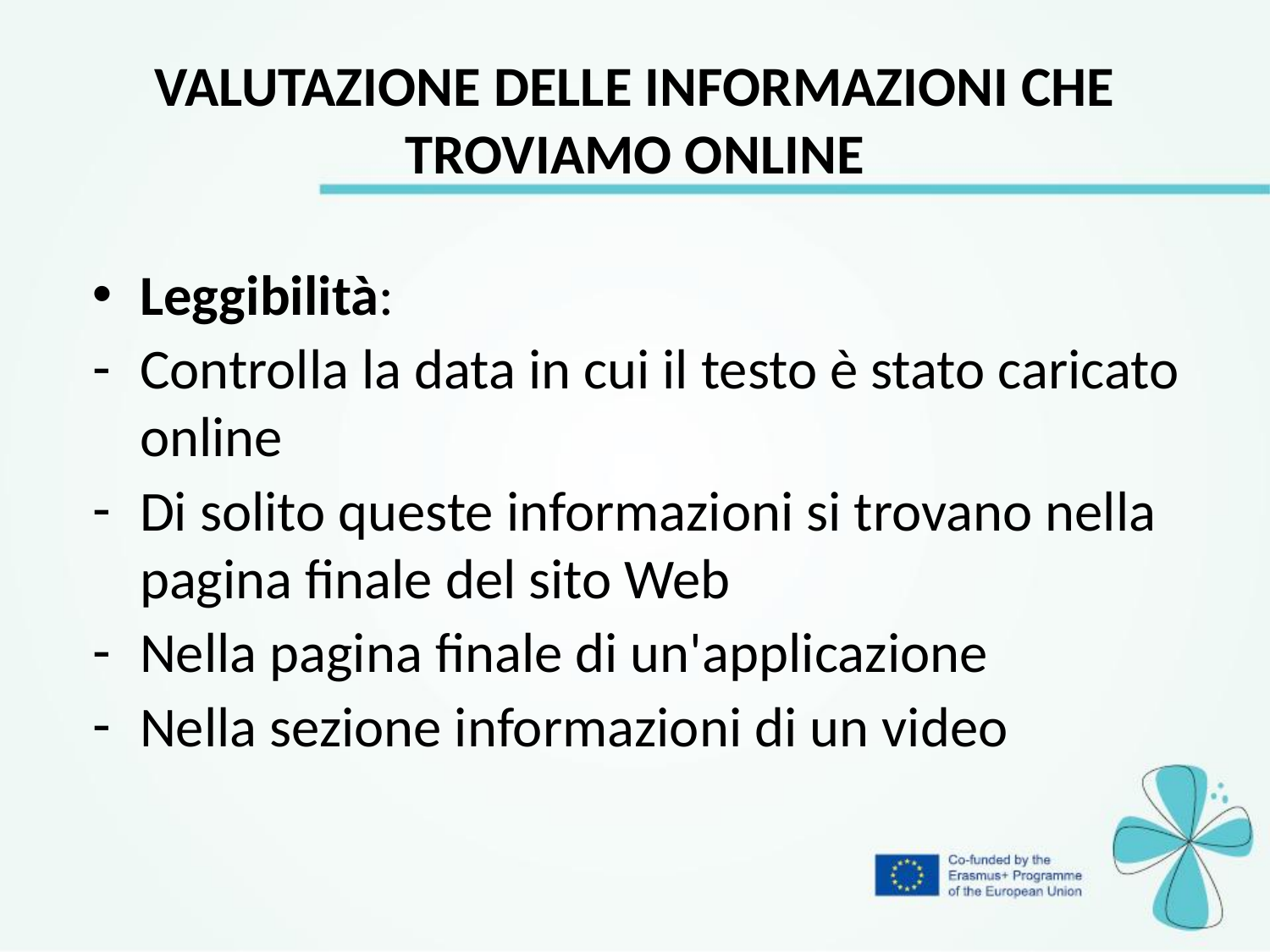

# VALUTAZIONE DELLE INFORMAZIONI CHE TROVIAMO ONLINE
Leggibilità:
Controlla la data in cui il testo è stato caricato online
Di solito queste informazioni si trovano nella pagina finale del sito Web
Nella pagina finale di un'applicazione
Nella sezione informazioni di un video